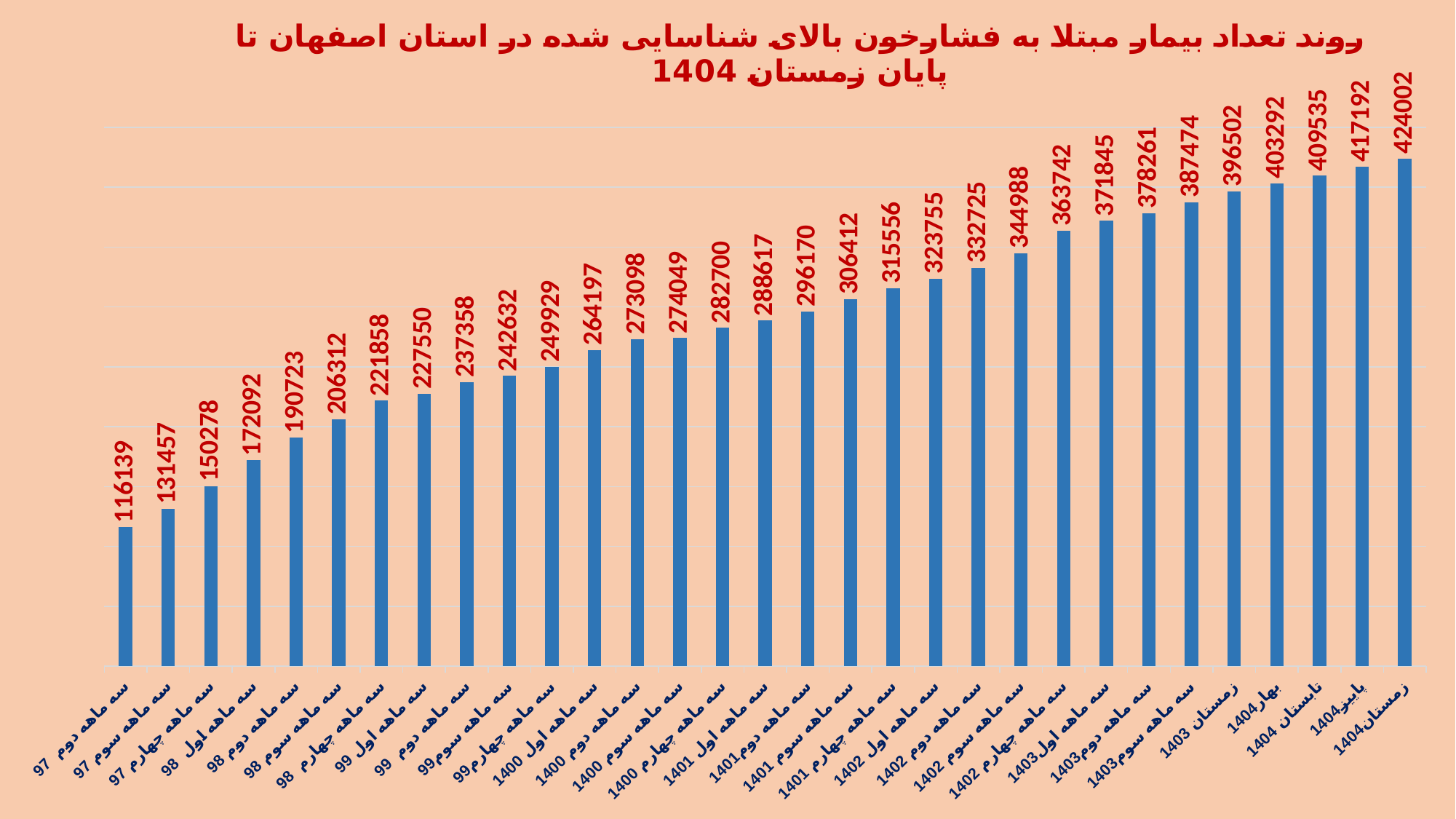

### Chart: روند تعداد بیمار مبتلا به فشارخون بالای شناسایی شده در استان اصفهان تا پایان زمستان 1404

| Category | استان |
|---|---|
| سه ماهه دوم  97 | 116139.0 |
| سه ماهه سوم 97 | 131457.0 |
| سه ماهه چهارم 97 | 150278.0 |
| سه ماهه اول  98 | 172092.0 |
| سه ماهه دوم 98 | 190723.0 |
| سه ماهه سوم 98 | 206312.0 |
| سه ماهه چهارم  98 | 221858.0 |
| سه ماهه اول 99 | 227550.0 |
| سه ماهه دوم  99 | 237358.0 |
| سه ماهه سوم99 | 242632.0 |
| سه ماهه چهارم99 | 249929.0 |
| سه ماهه اول 1400 | 264197.0 |
| سه ماهه دوم 1400 | 273098.0 |
| سه ماهه سوم 1400 | 274049.0 |
| سه ماهه چهارم 1400 | 282700.0 |
| سه ماهه اول 1401 | 288617.0 |
| سه ماهه دوم1401 | 296170.0 |
| سه ماهه سوم 1401 | 306412.0 |
| سه ماهه چهارم 1401 | 315556.0 |
| سه ماهه اول 1402 | 323755.0 |
| سه ماهه دوم 1402 | 332725.0 |
| سه ماهه سوم 1402 | 344988.0 |
| سه ماهه چهارم 1402 | 363742.0 |
| سه ماهه اول1403 | 371845.0 |
| سه ماهه دوم1403 | 378261.0 |
| سه ماهه سوم1403 | 387474.0 |
| زمستان 1403 | 396502.0 |
| بهار1404 | 403292.0 |
| تابستان 1404 | 409535.0 |
| پاییز1404 | 417192.0 |
| زمستان1404 | 424002.0 |